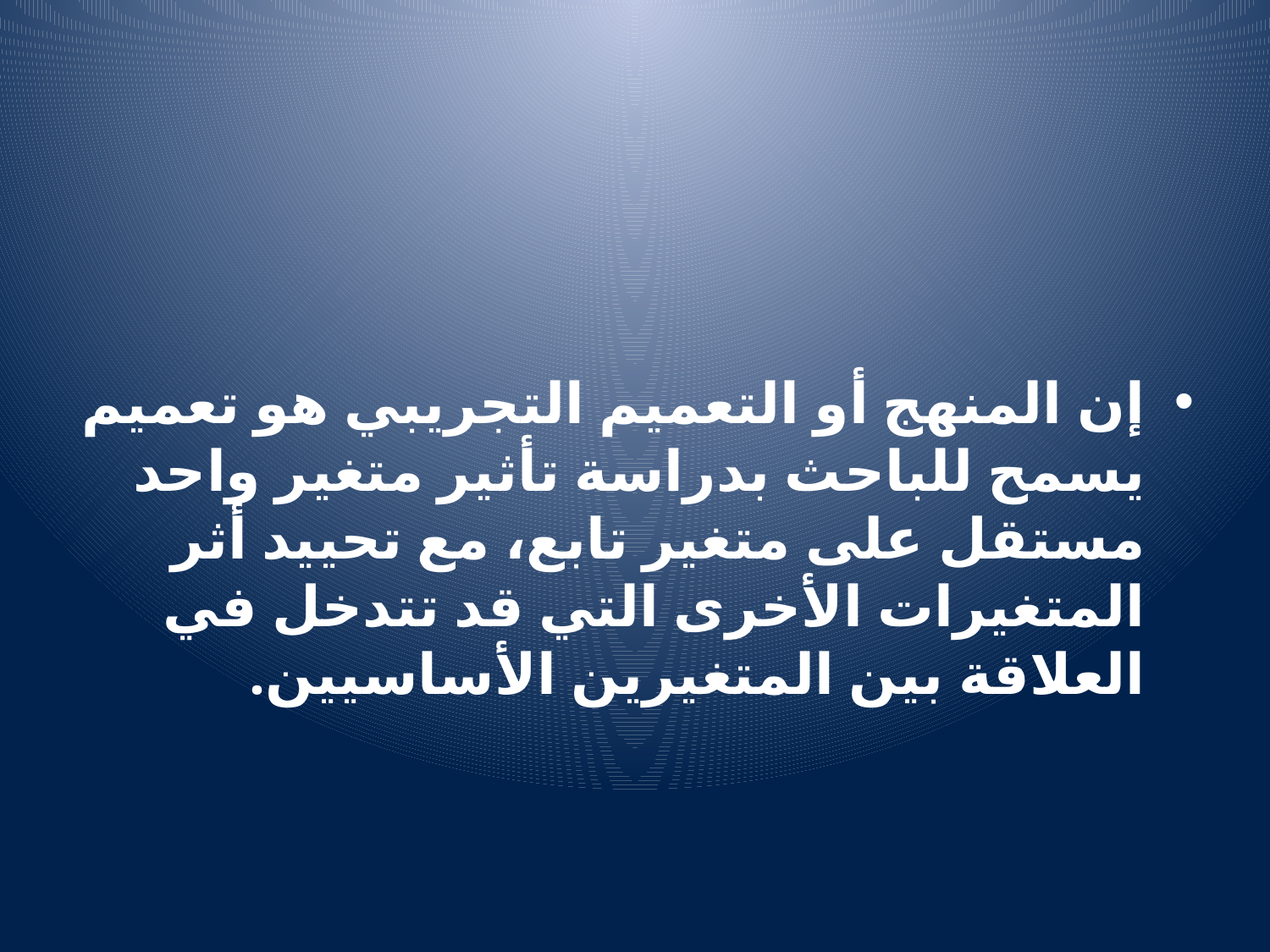

#
إن المنهج أو التعميم التجريبي هو تعميم يسمح للباحث بدراسة تأثير متغير واحد مستقل على متغير تابع، مع تحييد أثر المتغيرات الأخرى التي قد تتدخل في العلاقة بين المتغيرين الأساسيين.